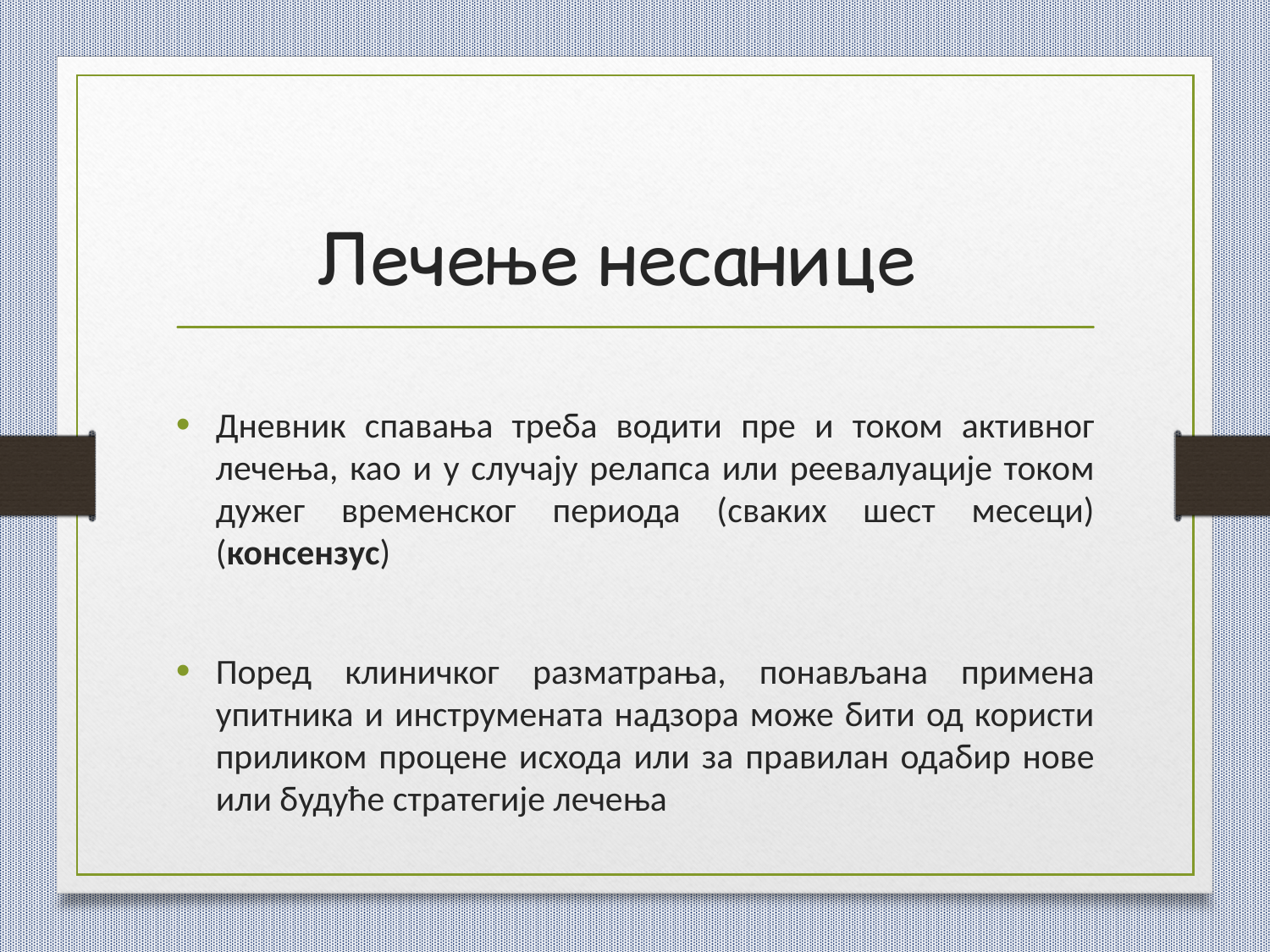

# Лечење несанице
Дневник спавања треба водити пре и током активног лечења, као и у случају релапса или реевалуације током дужег временског периода (сваких шест месеци) (консензус)

Поред клиничког разматрања, понављана примена упитника и инструмената надзора може бити од користи приликом процене исхода или за правилан одабир нове или будуће стратегије лечења